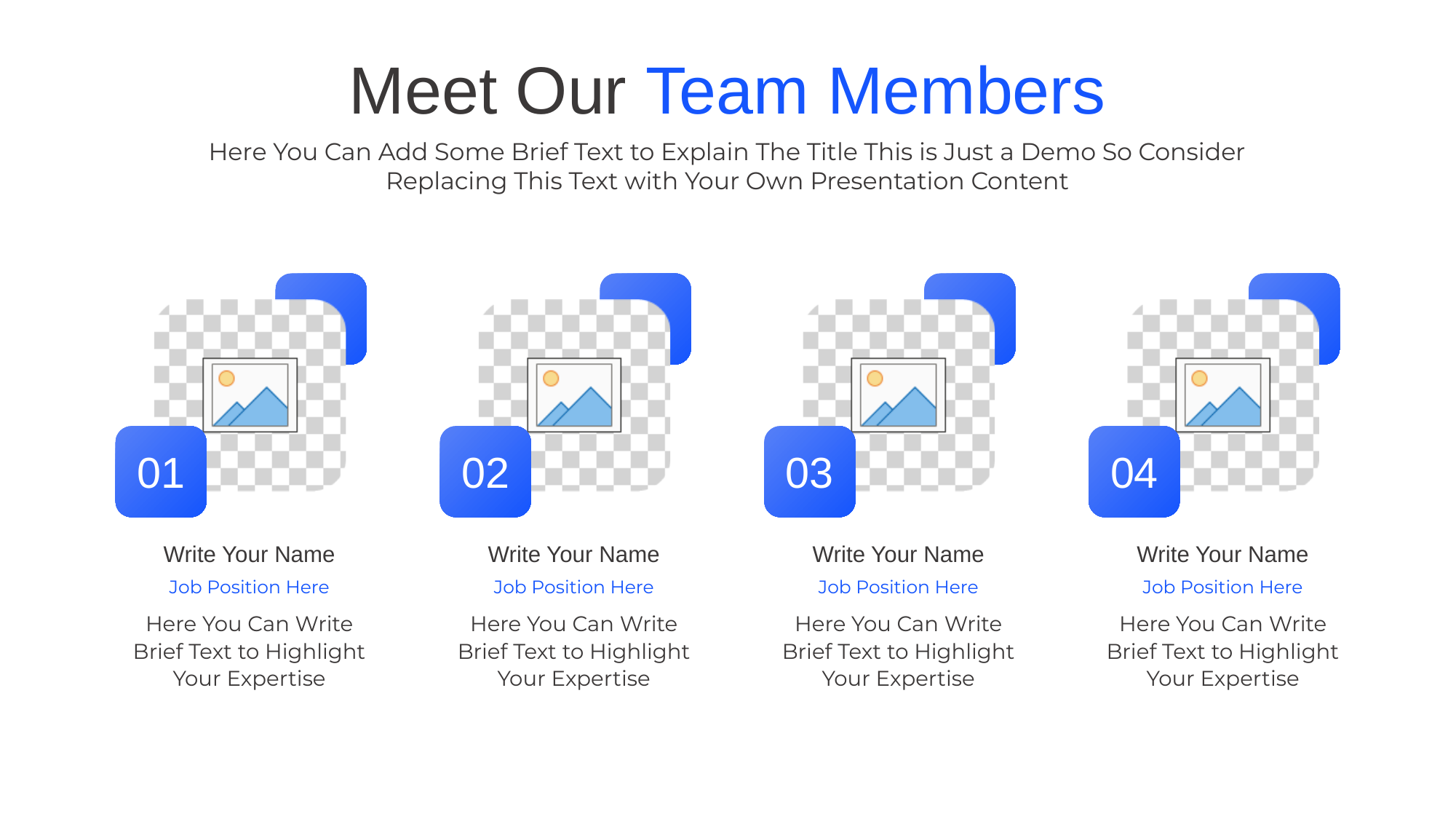

Meet Our Team Members
Here You Can Add Some Brief Text to Explain The Title This is Just a Demo So Consider Replacing This Text with Your Own Presentation Content

01

02

03

04
Write Your Name
Job Position Here
Here You Can Write Brief Text to Highlight Your Expertise
Write Your Name
Job Position Here
Here You Can Write Brief Text to Highlight Your Expertise
Write Your Name
Job Position Here
Here You Can Write Brief Text to Highlight Your Expertise
Write Your Name
Job Position Here
Here You Can Write Brief Text to Highlight Your Expertise